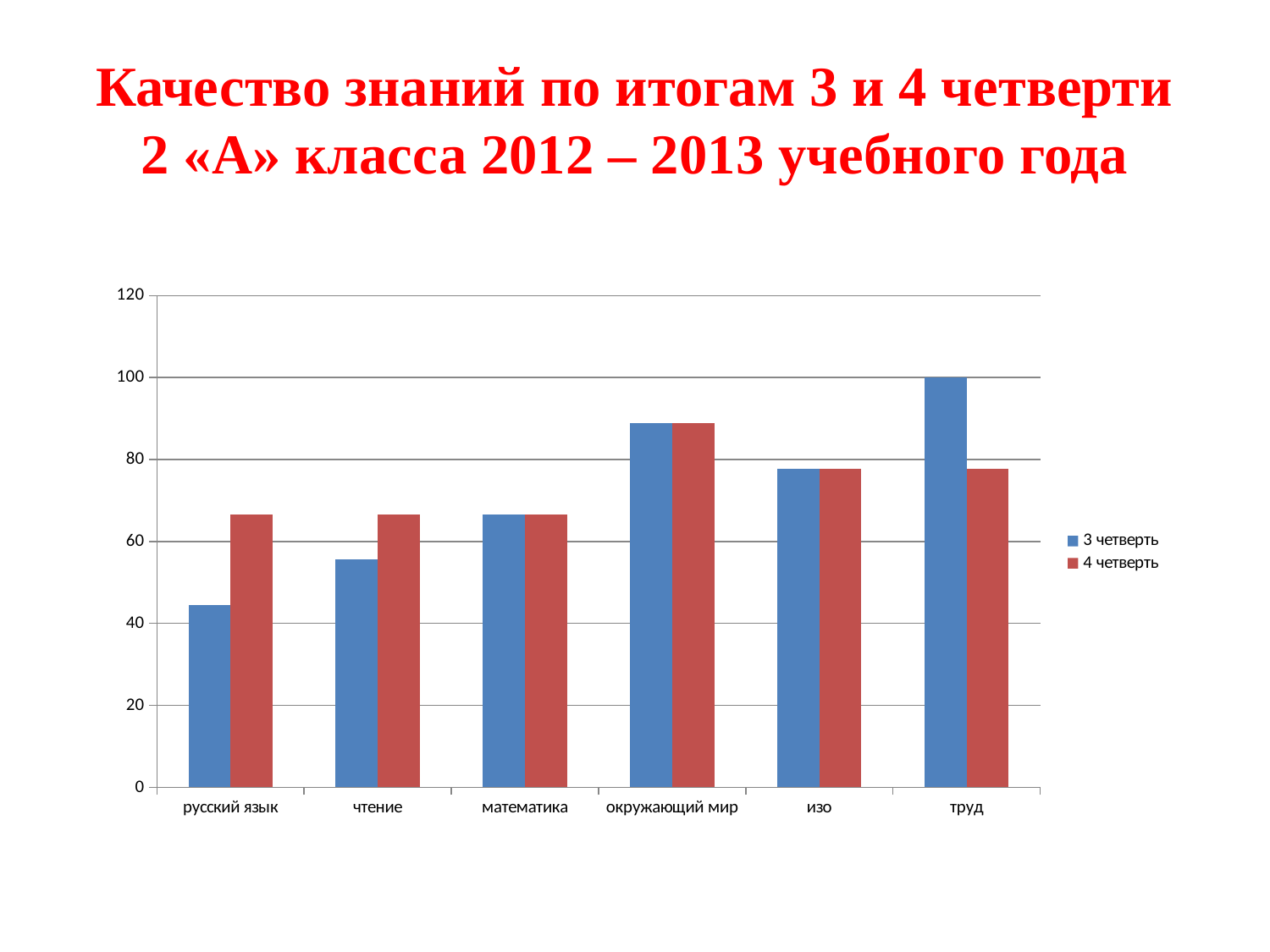

# Качество знаний по итогам 3 и 4 четверти 2 «А» класса 2012 – 2013 учебного года

### Chart

| Category | 3 четверть | 4 четверть |
|---|---|---|
| русский язык | 44.4 | 66.7 |
| чтение | 55.6 | 66.7 |
| математика | 66.7 | 66.7 |
| окружающий мир | 88.9 | 88.9 |
| изо | 77.8 | 77.8 |
| труд | 100.0 | 77.8 |